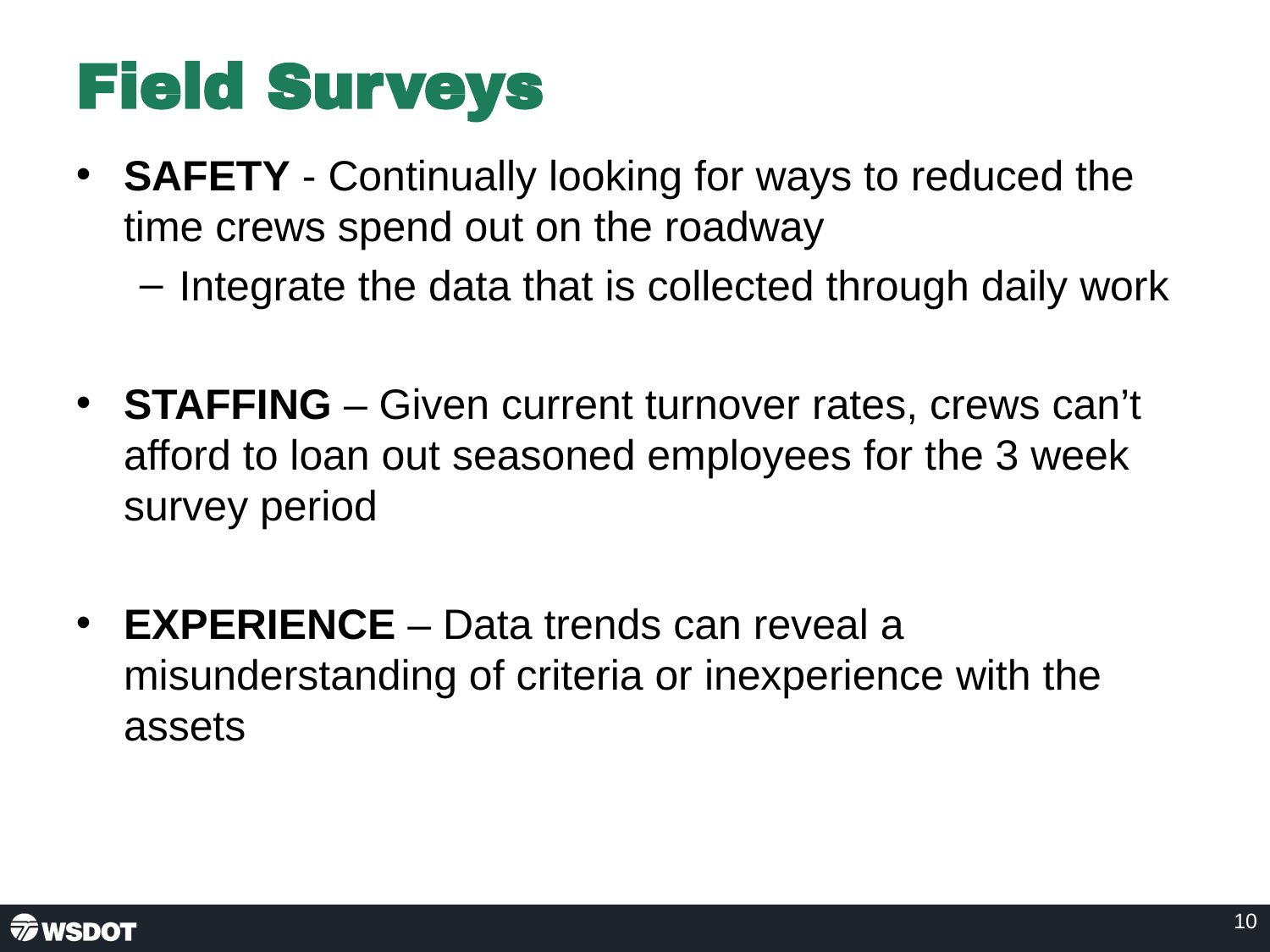

# Field Surveys
SAFETY - Continually looking for ways to reduced the time crews spend out on the roadway
Integrate the data that is collected through daily work

STAFFING – Given current turnover rates, crews can’t afford to loan out seasoned employees for the 3 week survey period

EXPERIENCE – Data trends can reveal a misunderstanding of criteria or inexperience with the assets

10